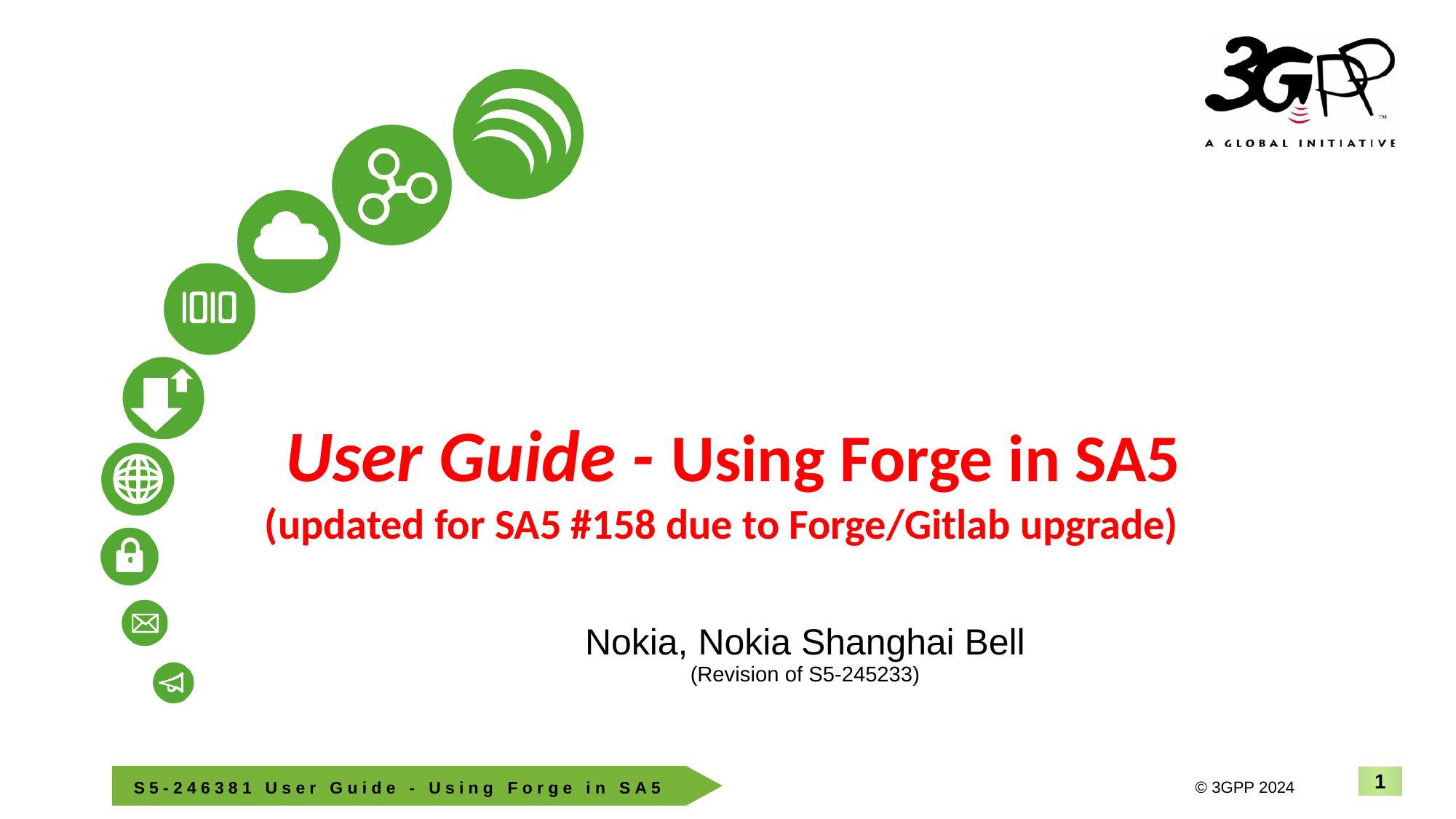

# User Guide - Using Forge in SA5 (updated for SA5 #158 due to Forge/Gitlab upgrade)

Nokia, Nokia Shanghai Bell
(Revision of S5-245233)